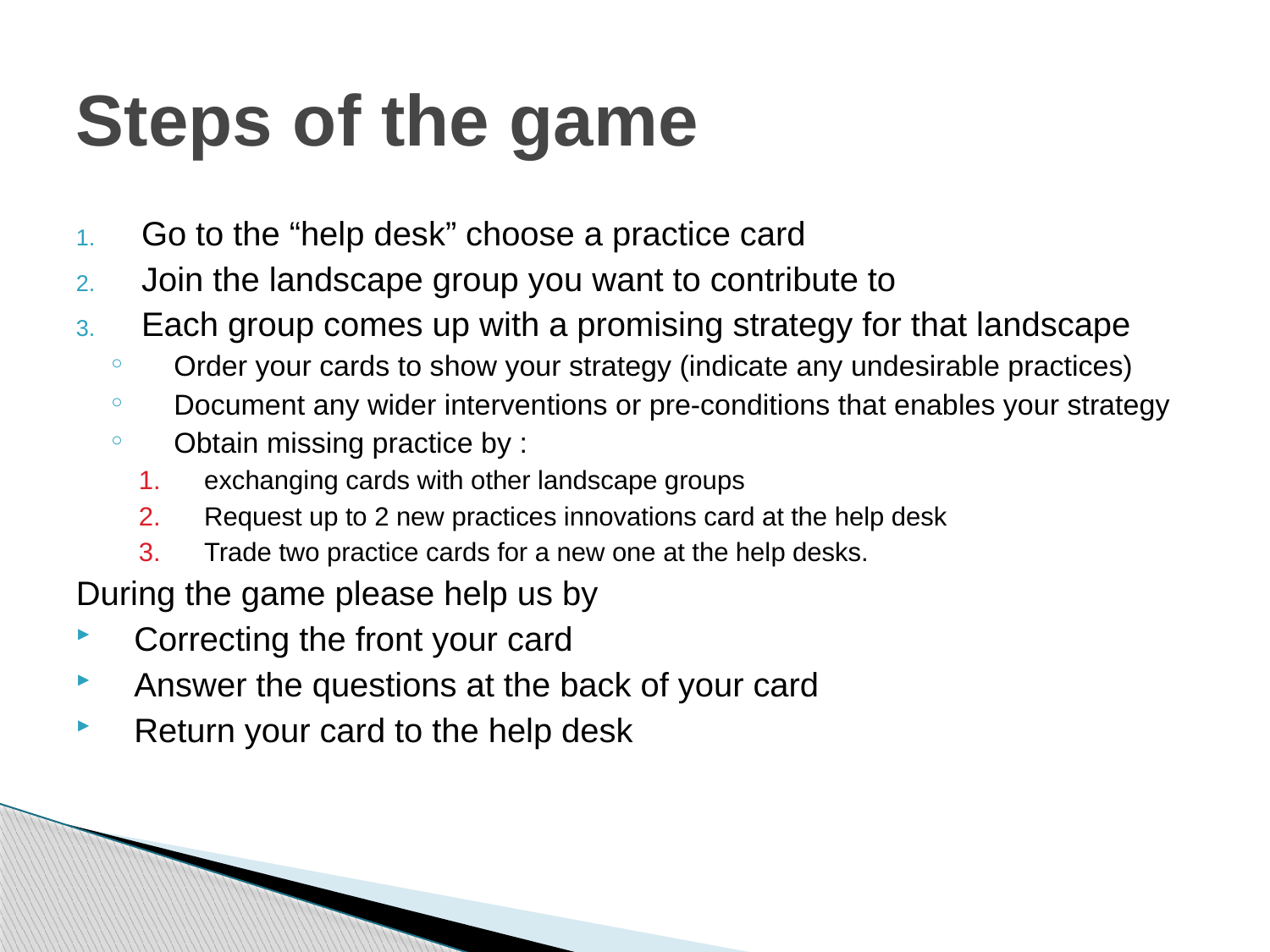

# Steps of the game
Go to the “help desk” choose a practice card
Join the landscape group you want to contribute to
Each group comes up with a promising strategy for that landscape
Order your cards to show your strategy (indicate any undesirable practices)
Document any wider interventions or pre-conditions that enables your strategy
Obtain missing practice by :
exchanging cards with other landscape groups
Request up to 2 new practices innovations card at the help desk
Trade two practice cards for a new one at the help desks.
During the game please help us by
Correcting the front your card
Answer the questions at the back of your card
Return your card to the help desk